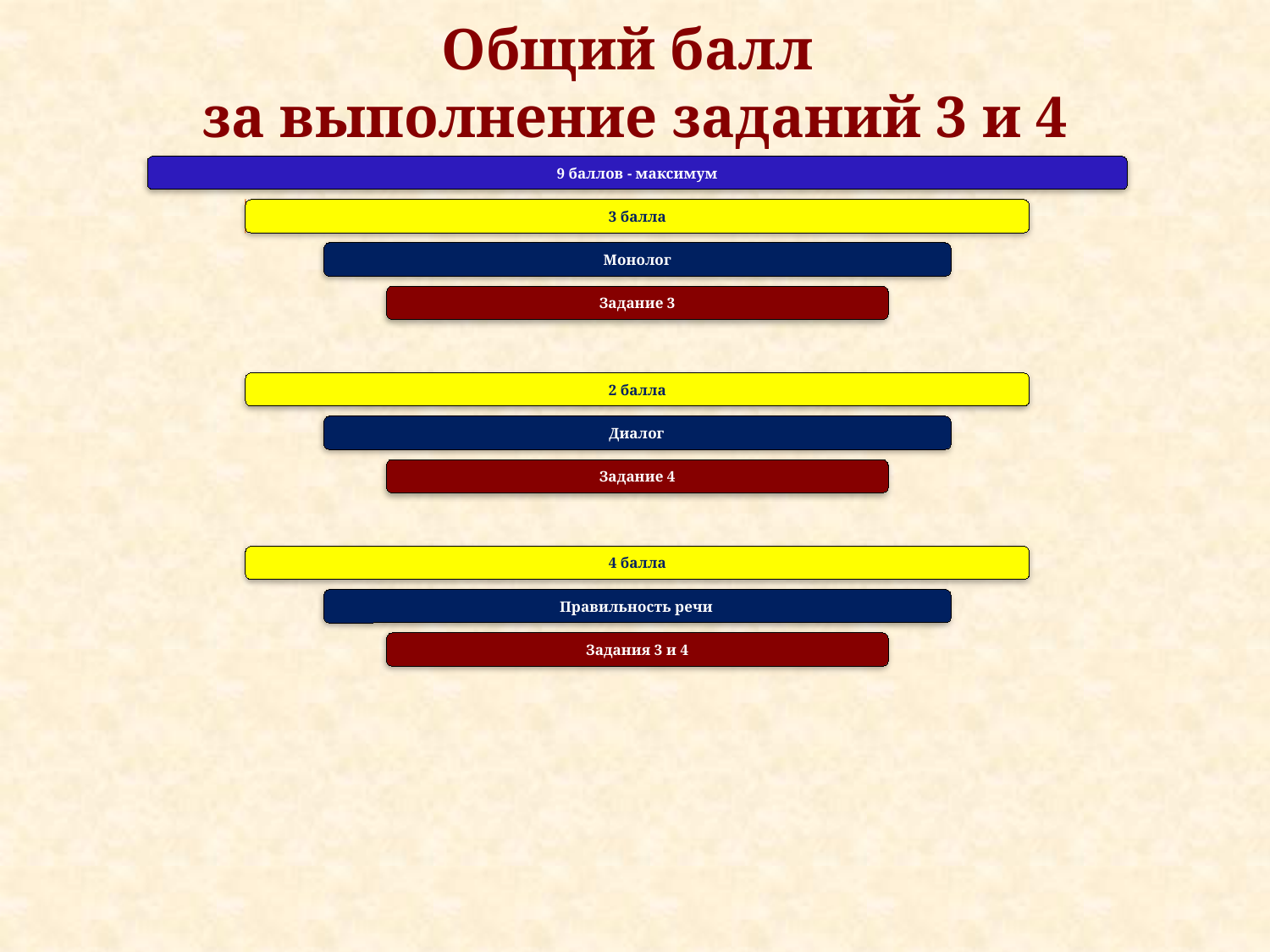

# Общий балл за выполнение заданий 3 и 4
9 баллов - максимум
3 балла
Монолог
2 балла
Диалог
4 балла
Правильность речи
Задание 3
Задание 4
Задания 3 и 4